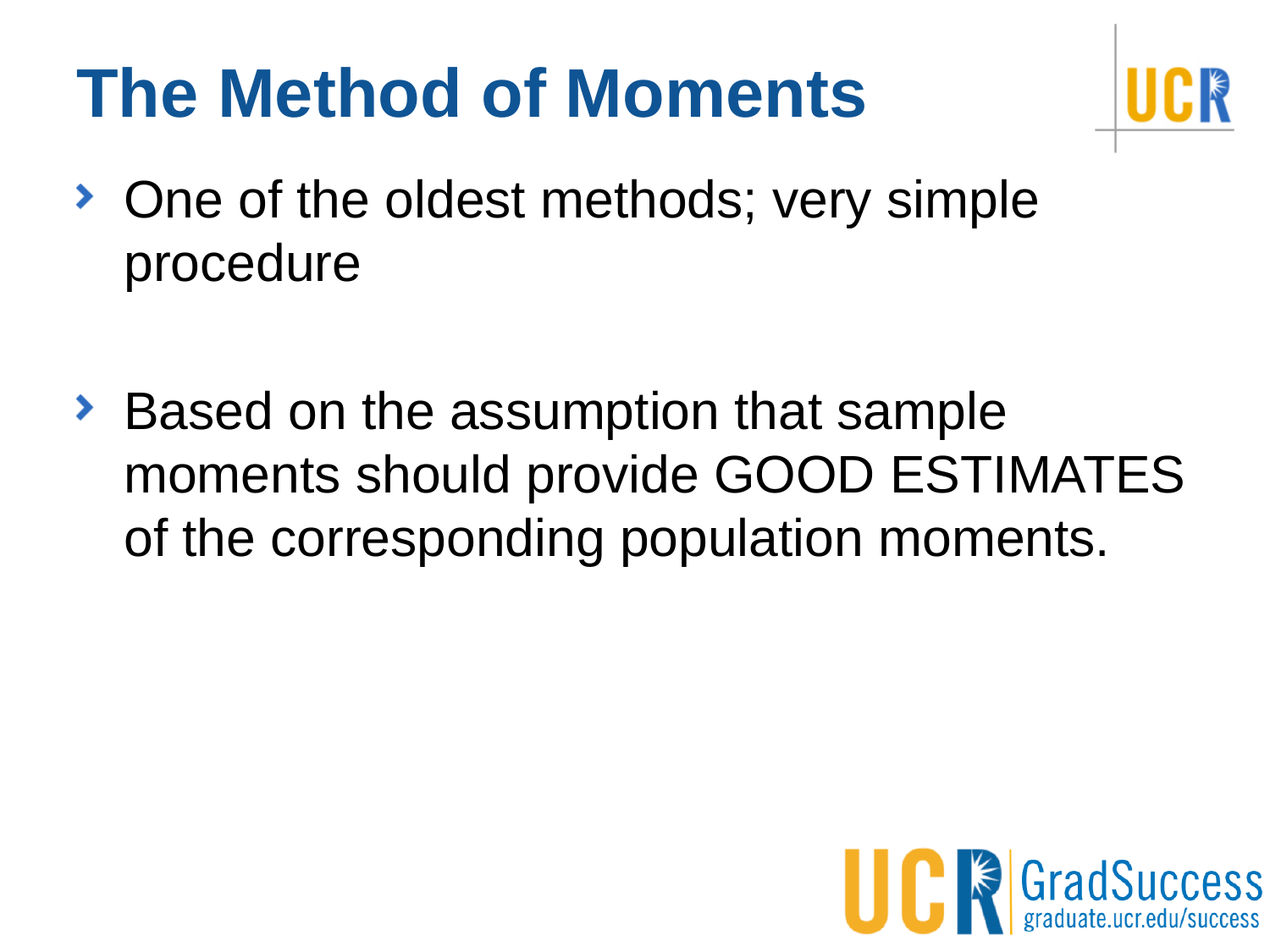

# The Method of Moments
One of the oldest methods; very simple procedure

Based on the assumption that sample moments should provide GOOD ESTIMATES of the corresponding population moments.